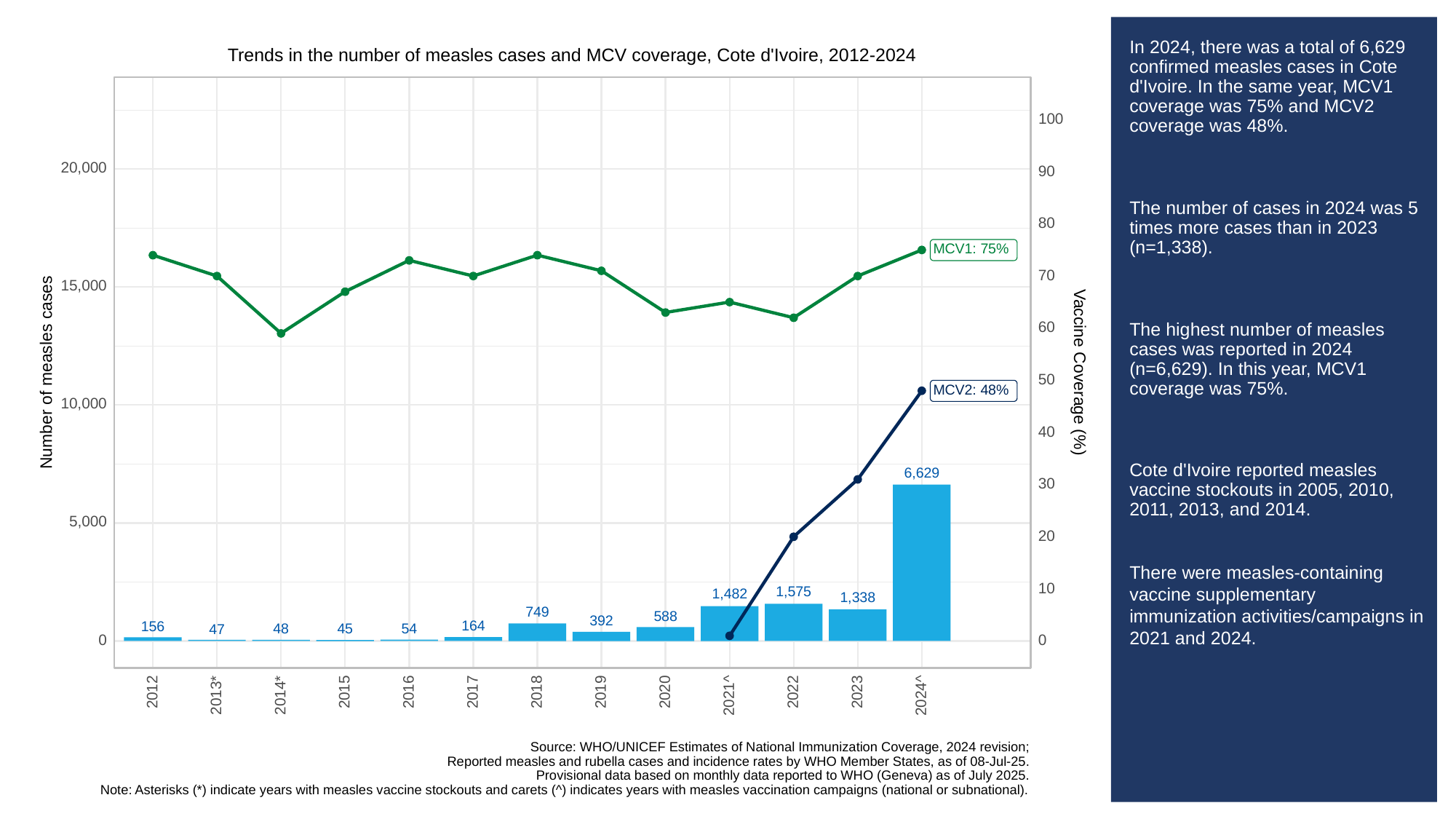

# In 2024, there was a total of 6,629 confirmed measles cases in Cote d'Ivoire. In the same year, MCV1 coverage was 75% and MCV2 coverage was 48%.

The number of cases in 2024 was 5 times more cases than in 2023 (n=1,338).

The highest number of measles cases was reported in 2024 (n=6,629). In this year, MCV1 coverage was 75%.

Cote d'Ivoire reported measles vaccine stockouts in 2005, 2010, 2011, 2013, and 2014.

There were measles-containing vaccine supplementary immunization activities/campaigns in 2021 and 2024.

Trends in the number of measles cases and MCV coverage, Cote d'Ivoire, 2012-2024

100
20,000
90

80

MCV1: 75%

70

15,000

60

Vaccine Coverage (%)
Number of measles cases
50

MCV2: 48%

10,000

40

6,629

30

5,000

20

10
1,575
1,482
1,338

749

588
392
164
156

54
48
45
47

0
0

2023
2012
2015
2016
2017
2018
2019
2020
2022
2013*
2014*
2021^
2024^
Source: WHO/UNICEF Estimates of National Immunization Coverage, 2024 revision;
Reported measles and rubella cases and incidence rates by WHO Member States, as of 08-Jul-25.
Provisional data based on monthly data reported to WHO (Geneva) as of July 2025.
Note: Asterisks (*) indicate years with measles vaccine stockouts and carets (^) indicates years with measles vaccination campaigns (national or subnational).